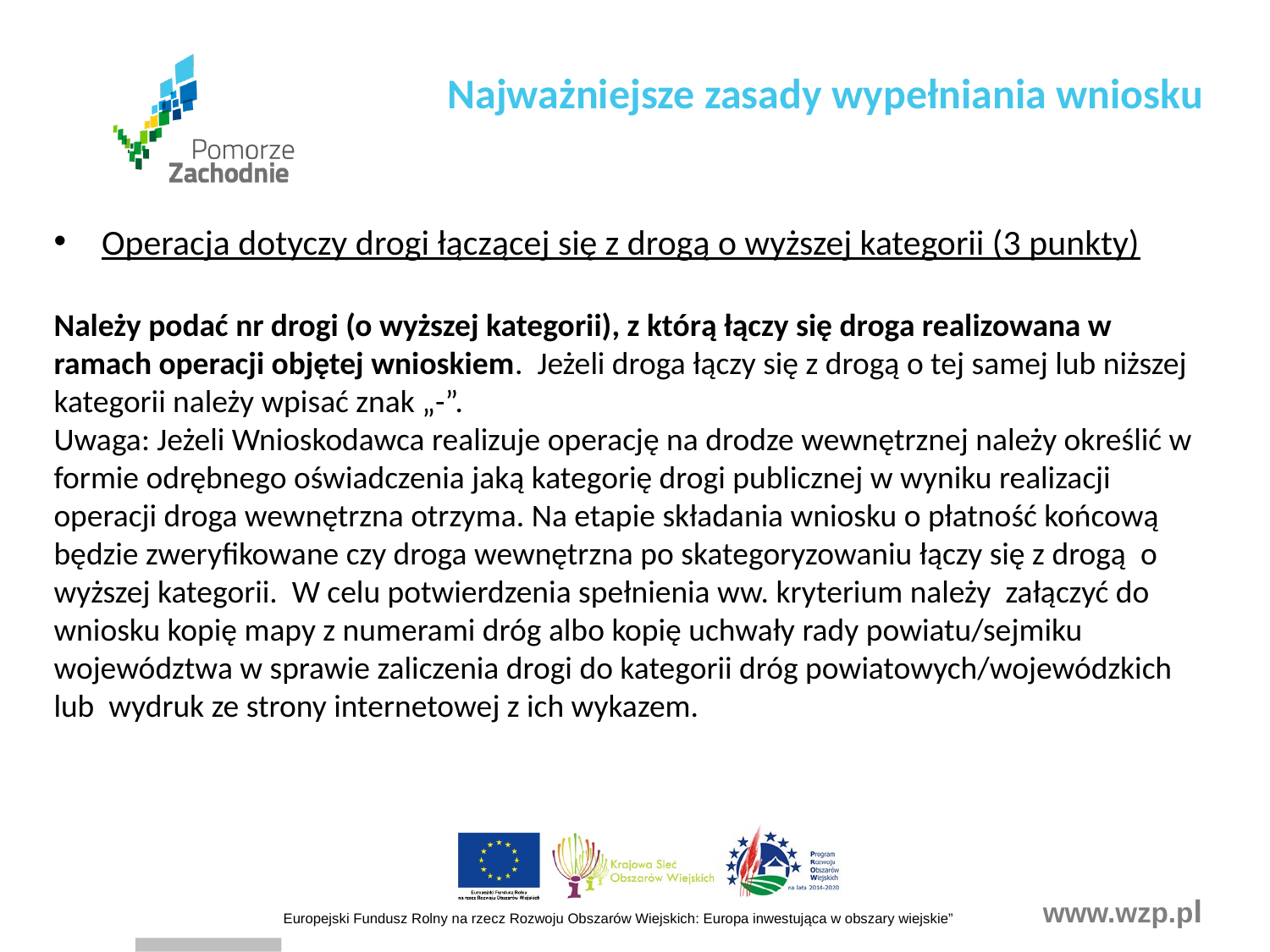

Najważniejsze zasady wypełniania wniosku
 Operacja dotyczy drogi łączącej się z drogą o wyższej kategorii (3 punkty)

Należy podać nr drogi (o wyższej kategorii), z którą łączy się droga realizowana w ramach operacji objętej wnioskiem.  Jeżeli droga łączy się z drogą o tej samej lub niższej kategorii należy wpisać znak „-”.
Uwaga: Jeżeli Wnioskodawca realizuje operację na drodze wewnętrznej należy określić w formie odrębnego oświadczenia jaką kategorię drogi publicznej w wyniku realizacji operacji droga wewnętrzna otrzyma. Na etapie składania wniosku o płatność końcową będzie zweryfikowane czy droga wewnętrzna po skategoryzowaniu łączy się z drogą  o wyższej kategorii.  W celu potwierdzenia spełnienia ww. kryterium należy  załączyć do wniosku kopię mapy z numerami dróg albo kopię uchwały rady powiatu/sejmiku województwa w sprawie zaliczenia drogi do kategorii dróg powiatowych/wojewódzkich lub  wydruk ze strony internetowej z ich wykazem.